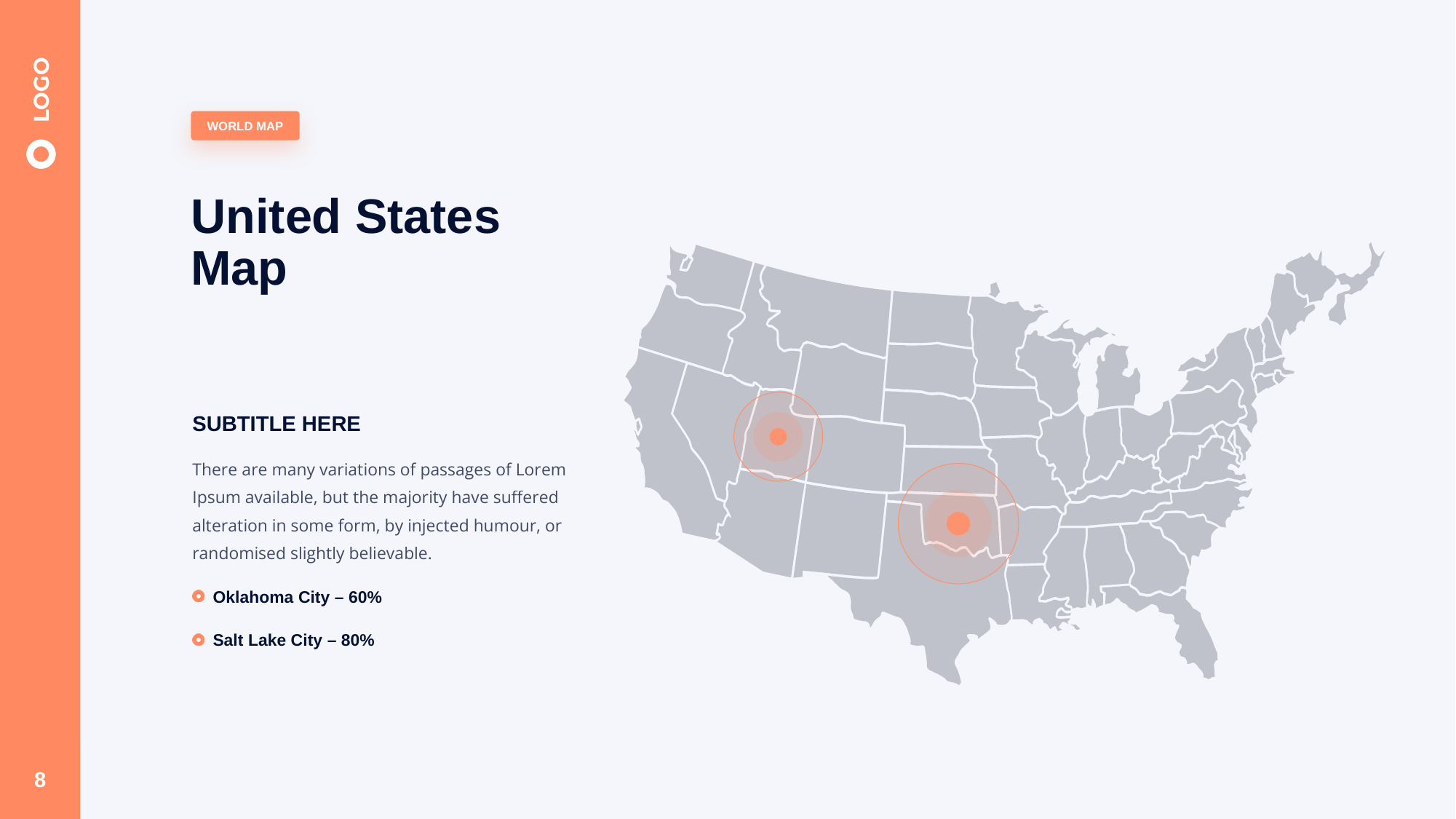

# United States Map

SUBTITLE HERE
There are many variations of passages of Lorem Ipsum available, but the majority have suffered alteration in some form, by injected humour, or randomised slightly believable.
Oklahoma City – 60%
Salt Lake City – 80%

8